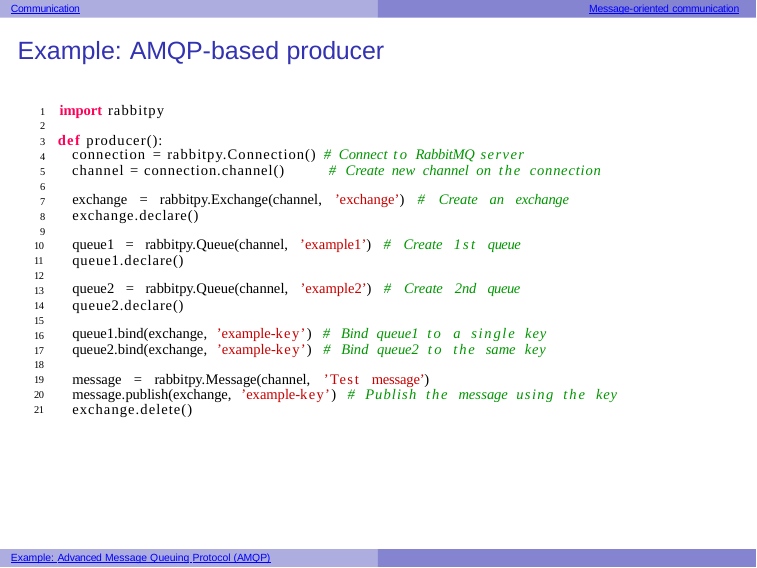

Communication
Message-oriented communication
Example: AMQP-based producer
1  import rabbitpy
2
3 def producer():
connection = rabbitpy.Connection() # Connect to RabbitMQ server
channel = connection.channel()	# Create new channel on the connection
4
5
6
7
8
9
10
11
12
13
14
15
16
17
18
19
20
21
exchange = rabbitpy.Exchange(channel, ’exchange’) # Create an exchange
exchange.declare()
queue1 = rabbitpy.Queue(channel, ’example1’) # Create 1st queue
queue1.declare()
queue2 = rabbitpy.Queue(channel, ’example2’) # Create 2nd queue
queue2.declare()
queue1.bind(exchange, ’example-key’) # Bind queue1 to a single key
queue2.bind(exchange, ’example-key’) # Bind queue2 to the same key
message = rabbitpy.Message(channel, ’Test message’)   message.publish(exchange, ’example-key’) # Publish the message using the key exchange.delete()

Example: Advanced Message Queuing Protocol (AMQP)